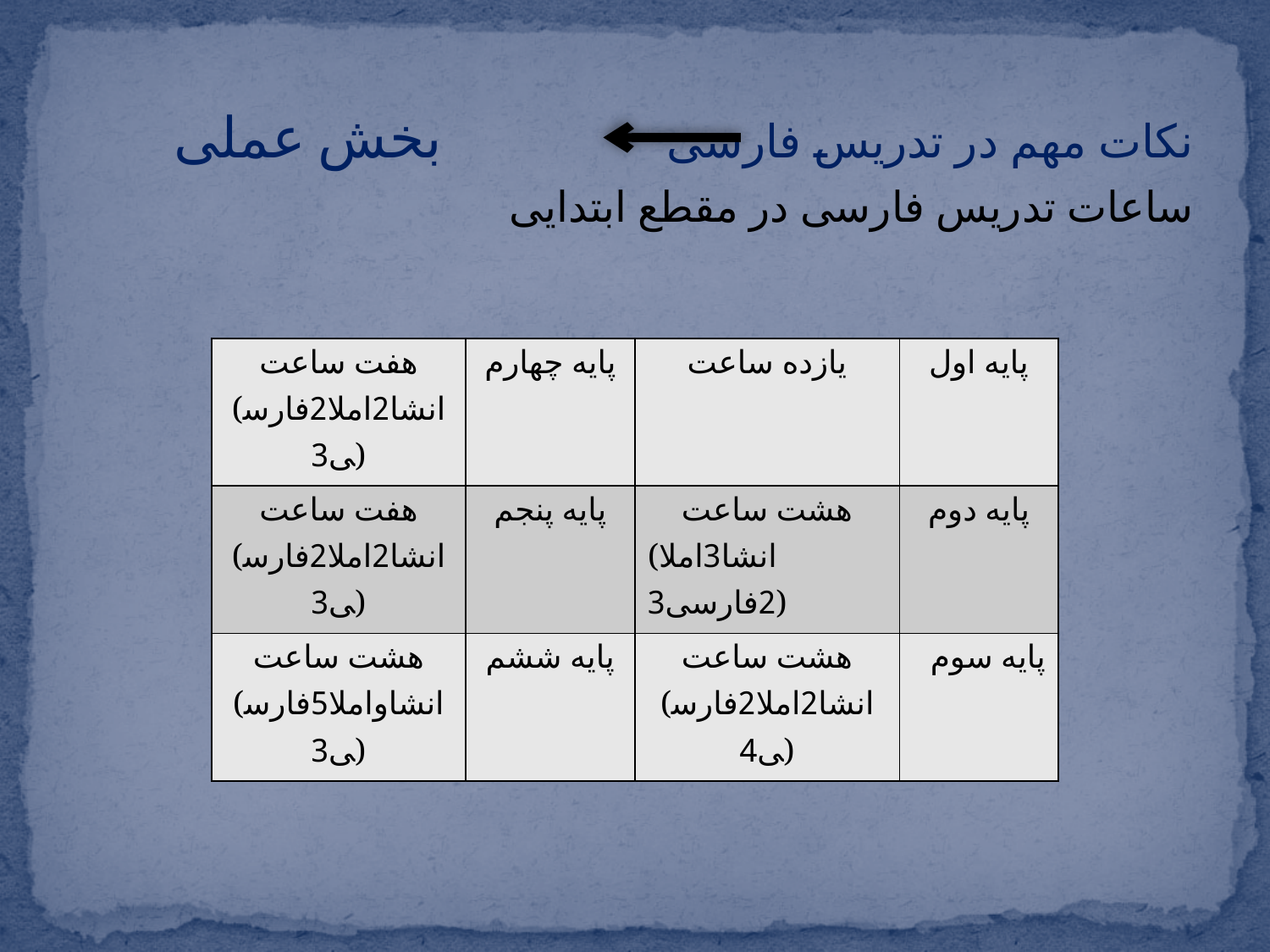

نکات مهم در تدریس فارسی                   بخش عملی
ساعات تدریس فارسی در مقطع ابتدایی

| هفت ساعت (انشا2املا2فارسی3) | پایه چهارم | یازده ساعت | پایه اول |
| --- | --- | --- | --- |
| هفت ساعت (انشا2املا2فارسی3) | پایه پنجم | هشت ساعت (انشا3املا 2فارسی3) | پایه دوم |
| هشت ساعت (انشاواملا5فارسی3) | پایه ششم | هشت ساعت (انشا2املا2فارسی4) | پایه سوم |